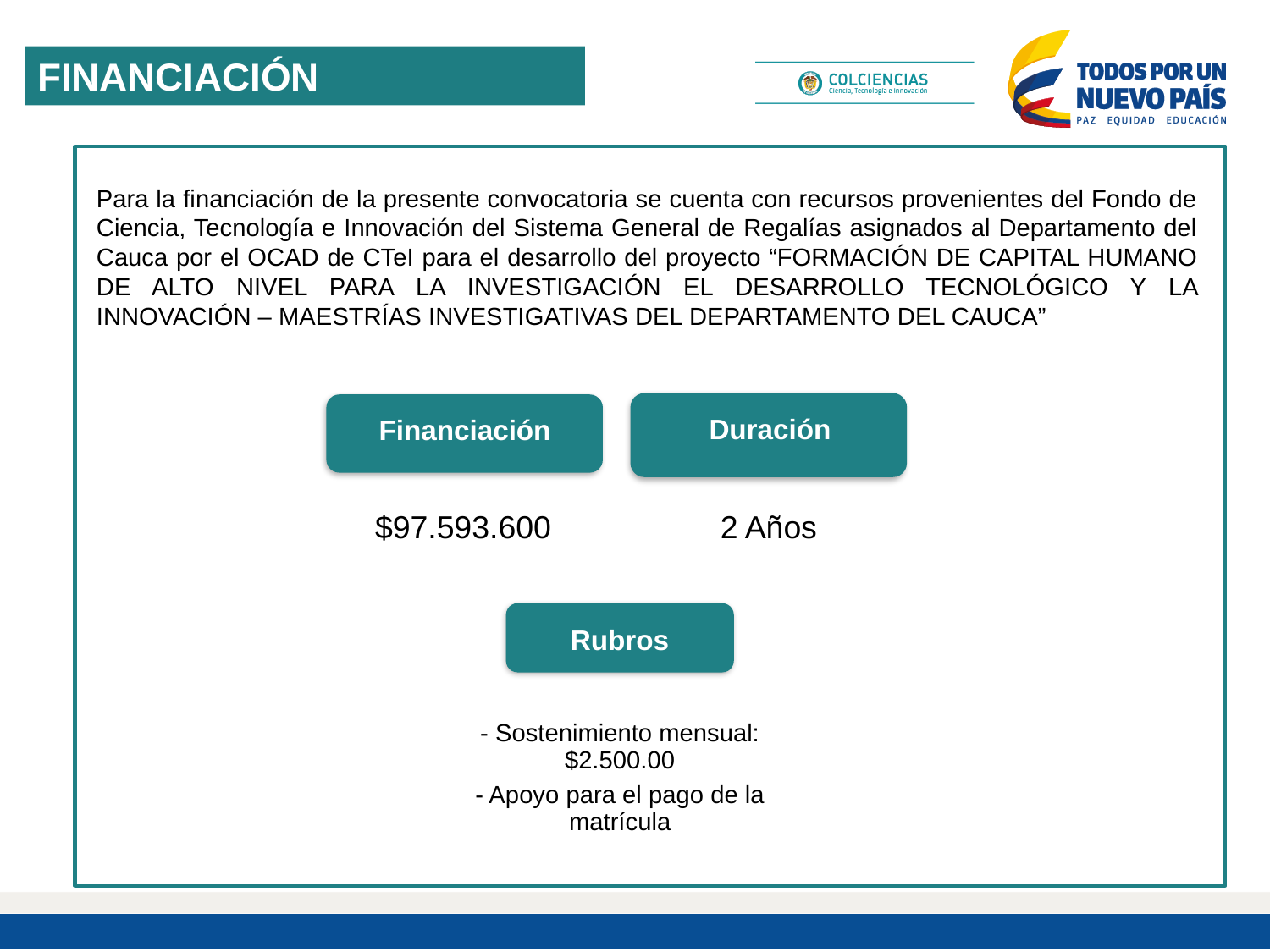

FINANCIACIÓN

Para la financiación de la presente convocatoria se cuenta con recursos provenientes del Fondo de Ciencia, Tecnología e Innovación del Sistema General de Regalías asignados al Departamento del Cauca por el OCAD de CTeI para el desarrollo del proyecto “FORMACIÓN DE CAPITAL HUMANO DE ALTO NIVEL PARA LA INVESTIGACIÓN EL DESARROLLO TECNOLÓGICO Y LA INNOVACIÓN – MAESTRÍAS INVESTIGATIVAS DEL DEPARTAMENTO DEL CAUCA”

$97.593.600
2 Años
Duración
Financiación
- Sostenimiento mensual: $2.500.00
- Apoyo para el pago de la matrícula
Rubros